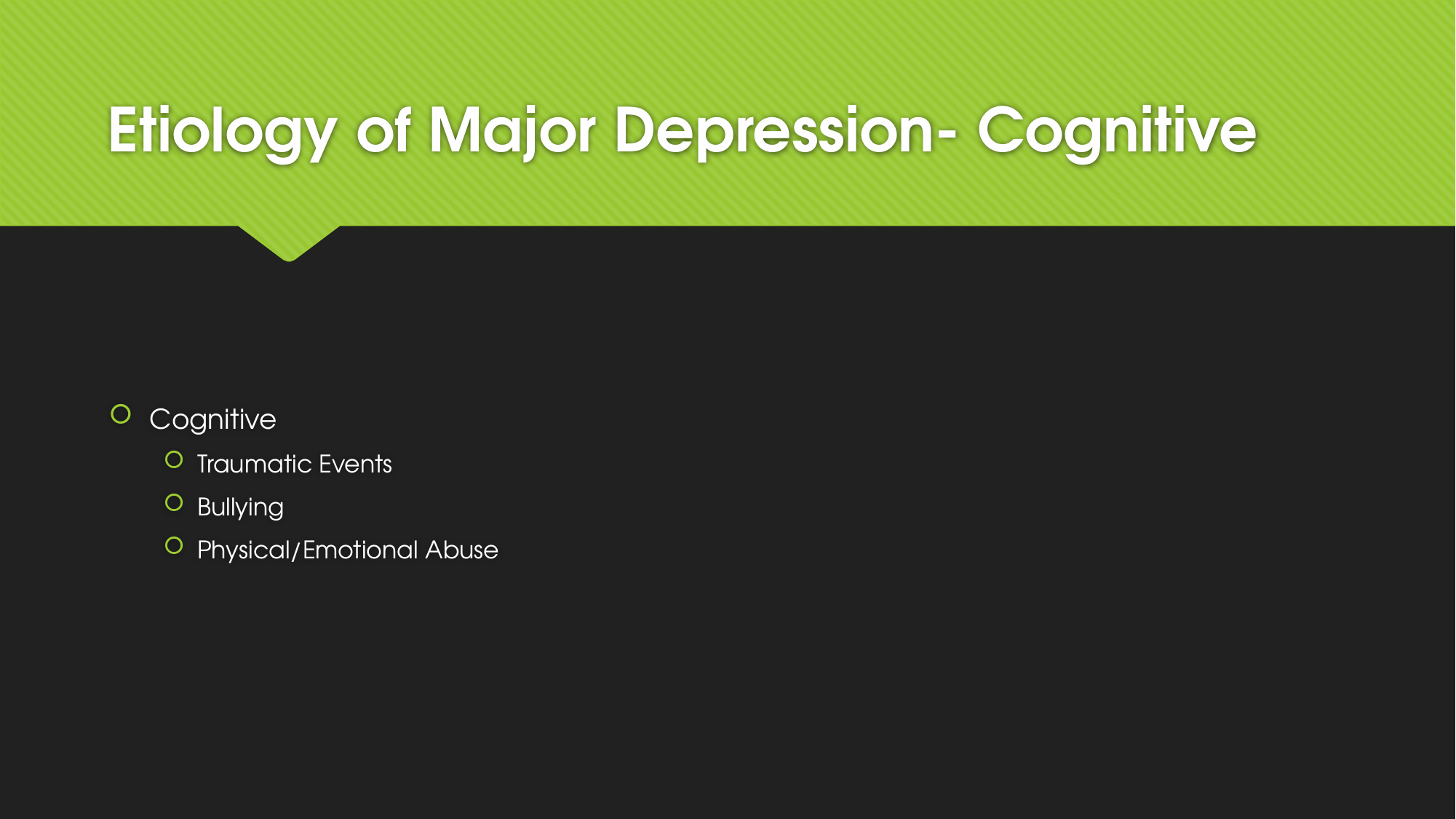

# Etiology of Major Depression- Cognitive
Cognitive
Traumatic Events
Bullying
Physical/Emotional Abuse